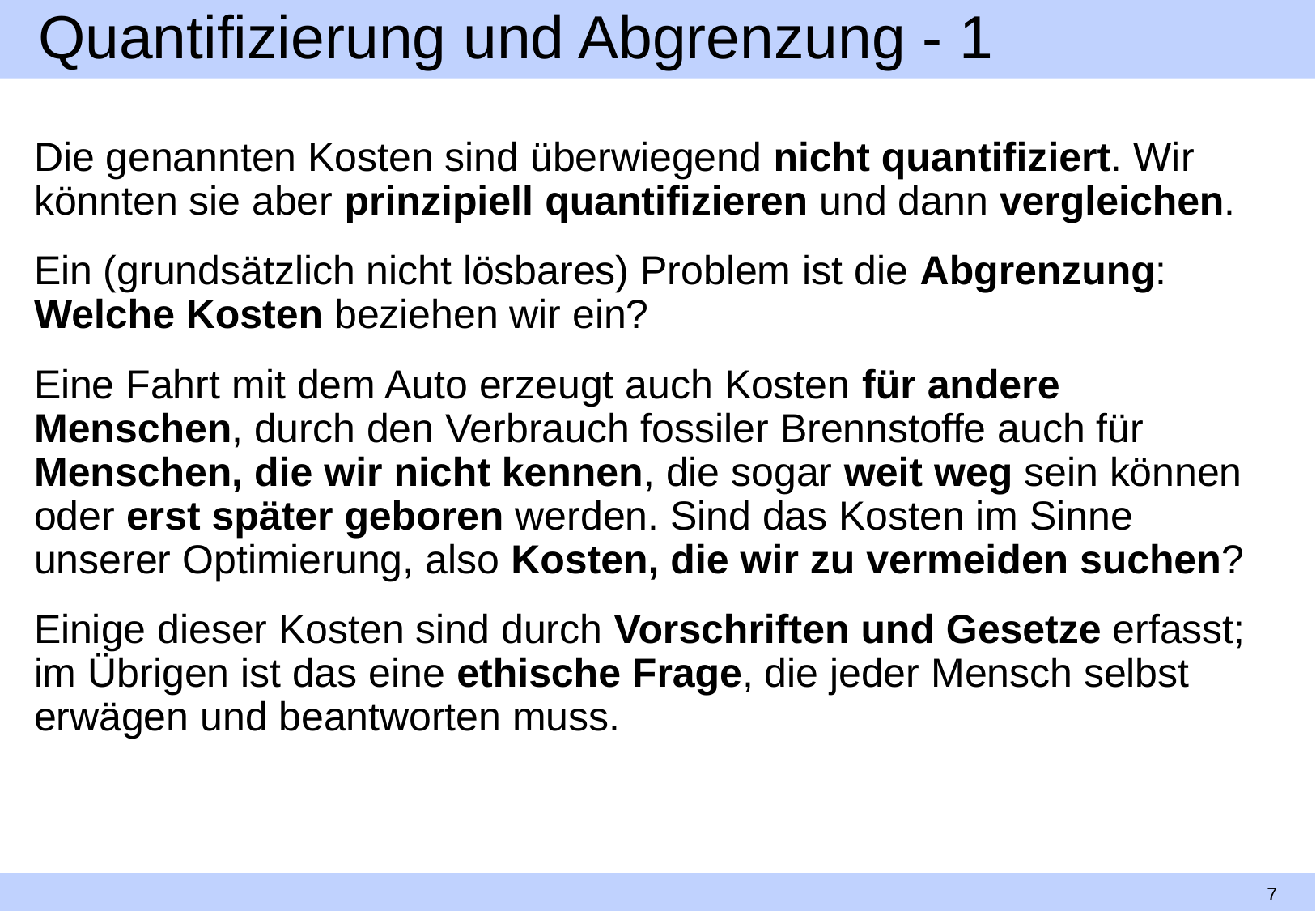

# Quantifizierung und Abgrenzung - 1
Die genannten Kosten sind überwiegend nicht quantifiziert. Wir könnten sie aber prinzipiell quantifizieren und dann vergleichen.
Ein (grundsätzlich nicht lösbares) Problem ist die Abgrenzung:
Welche Kosten beziehen wir ein?
Eine Fahrt mit dem Auto erzeugt auch Kosten für andere Menschen, durch den Verbrauch fossiler Brennstoffe auch für Menschen, die wir nicht kennen, die sogar weit weg sein können oder erst später geboren werden. Sind das Kosten im Sinne unserer Optimierung, also Kosten, die wir zu vermeiden suchen?
Einige dieser Kosten sind durch Vorschriften und Gesetze erfasst; im Übrigen ist das eine ethische Frage, die jeder Mensch selbst erwägen und beantworten muss.

7